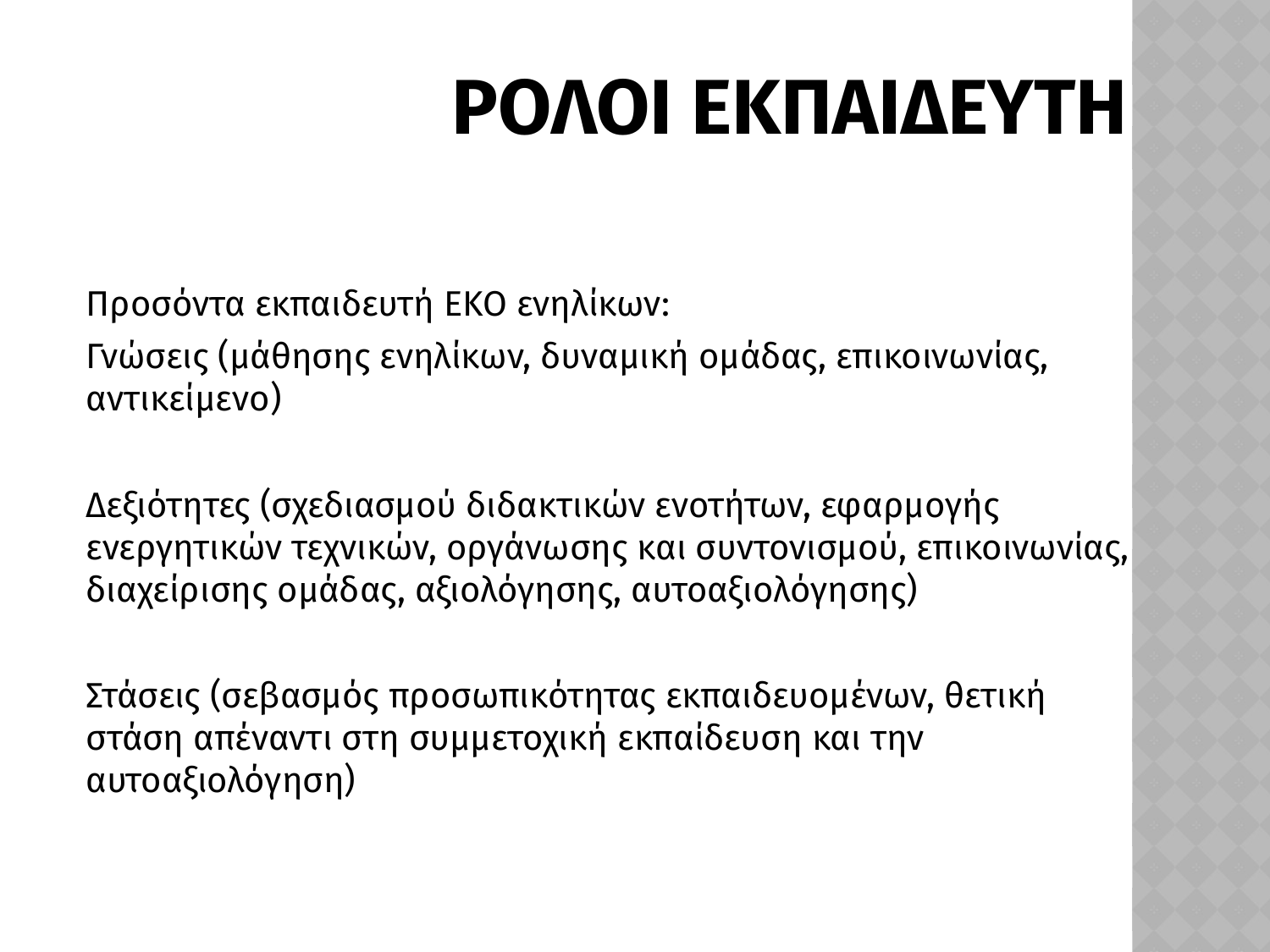

# ΡΟΛΟΙ ΕΚΠΑΙΔΕΥΤΗ
Προσόντα εκπαιδευτή ΕΚΟ ενηλίκων:
Γνώσεις (μάθησης ενηλίκων, δυναμική ομάδας, επικοινωνίας, αντικείμενο)

Δεξιότητες (σχεδιασμού διδακτικών ενοτήτων, εφαρμογής ενεργητικών τεχνικών, οργάνωσης και συντονισμού, επικοινωνίας, διαχείρισης ομάδας, αξιολόγησης, αυτοαξιολόγησης)

Στάσεις (σεβασμός προσωπικότητας εκπαιδευομένων, θετική στάση απέναντι στη συμμετοχική εκπαίδευση και την αυτοαξιολόγηση)